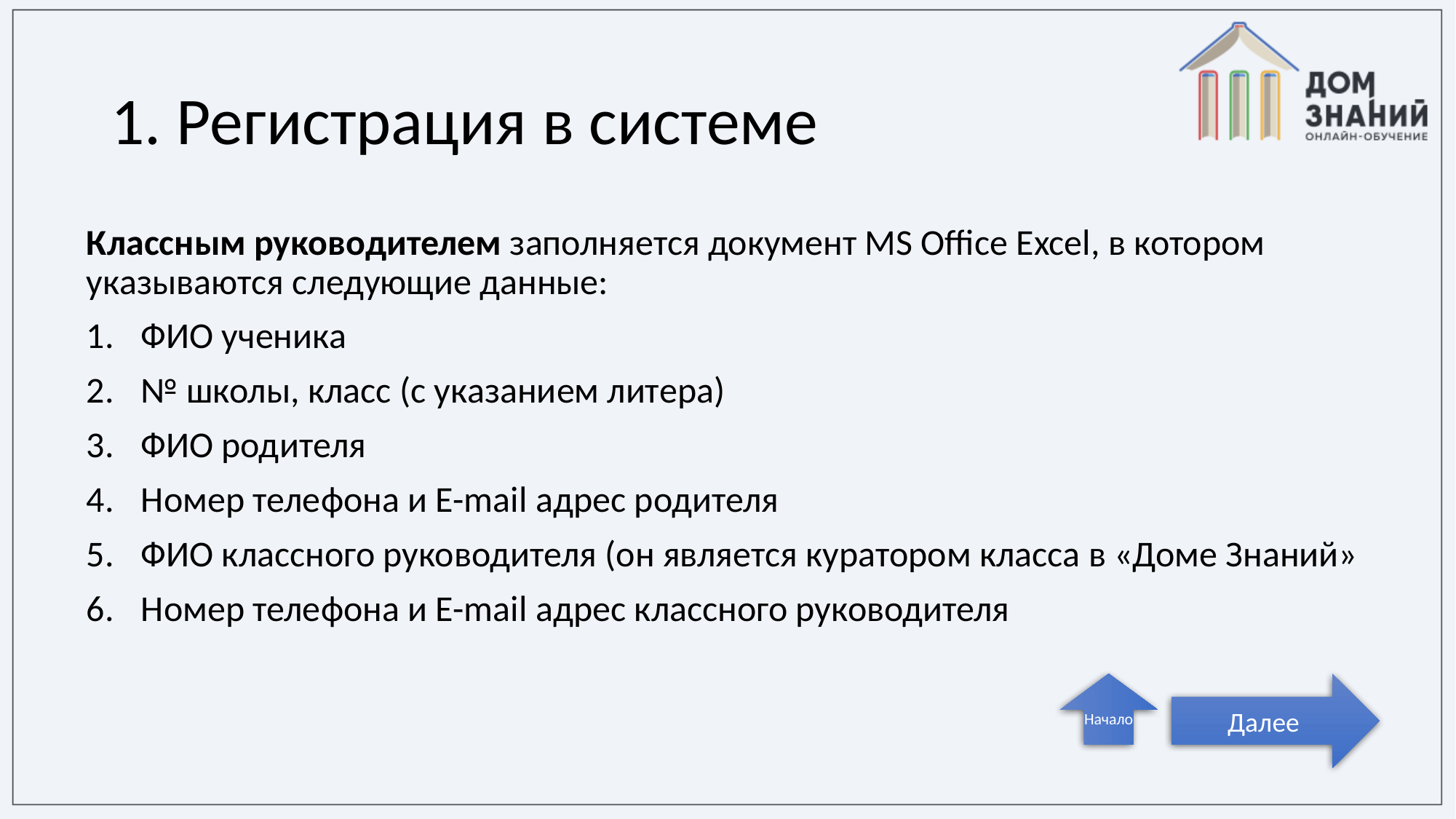

# 1. Регистрация в системе
Классным руководителем заполняется документ MS Office Excel, в котором указываются следующие данные:
ФИО ученика
№ школы, класс (с указанием литера)
ФИО родителя
Номер телефона и E-mail адрес родителя
ФИО классного руководителя (он является куратором класса в «Доме Знаний»
Номер телефона и E-mail адрес классного руководителя

Начало
Далее